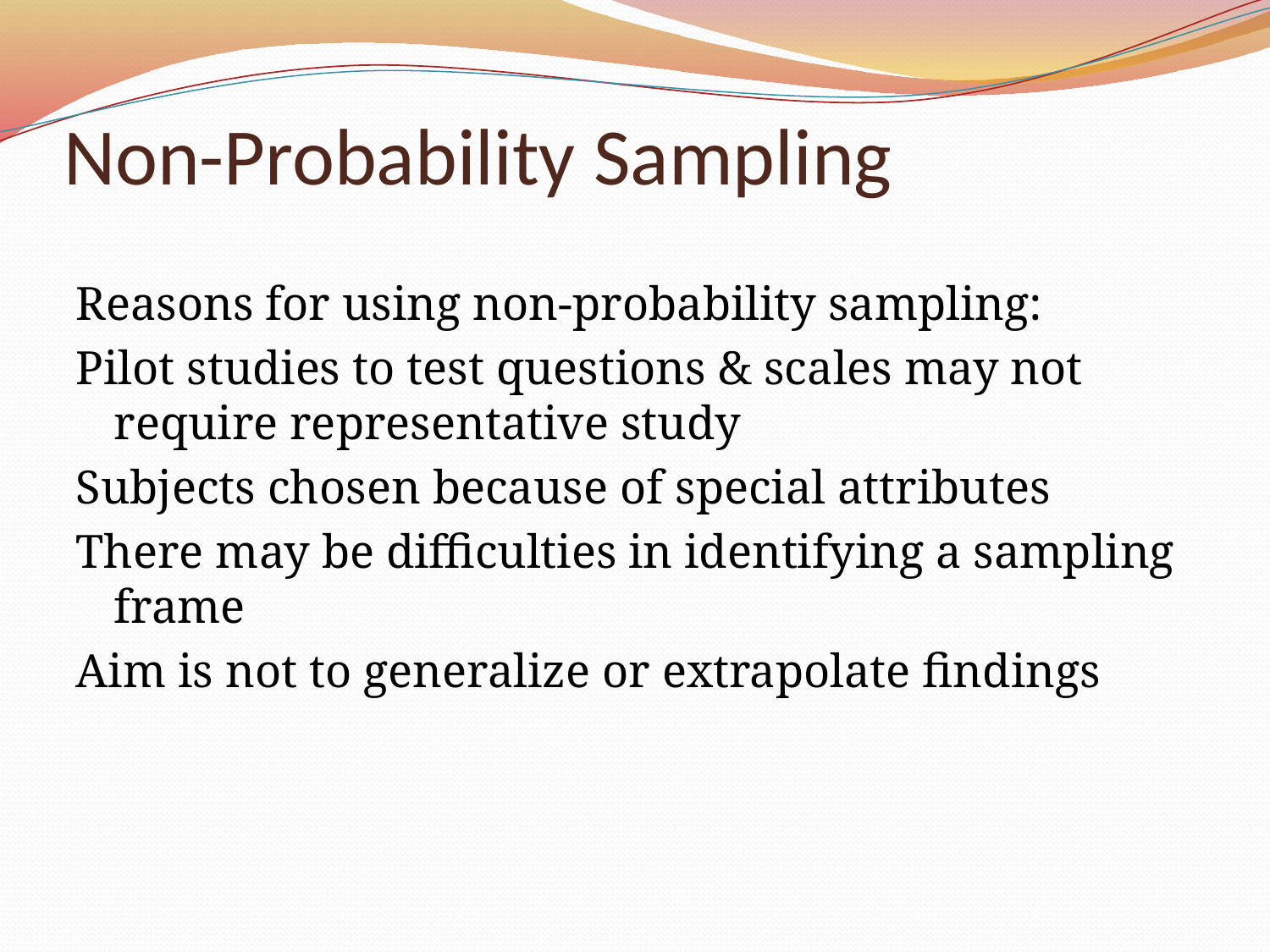

# Non-Probability Sampling
Reasons for using non-probability sampling:
Pilot studies to test questions & scales may not require representative study
Subjects chosen because of special attributes
There may be difficulties in identifying a sampling frame
Aim is not to generalize or extrapolate findings